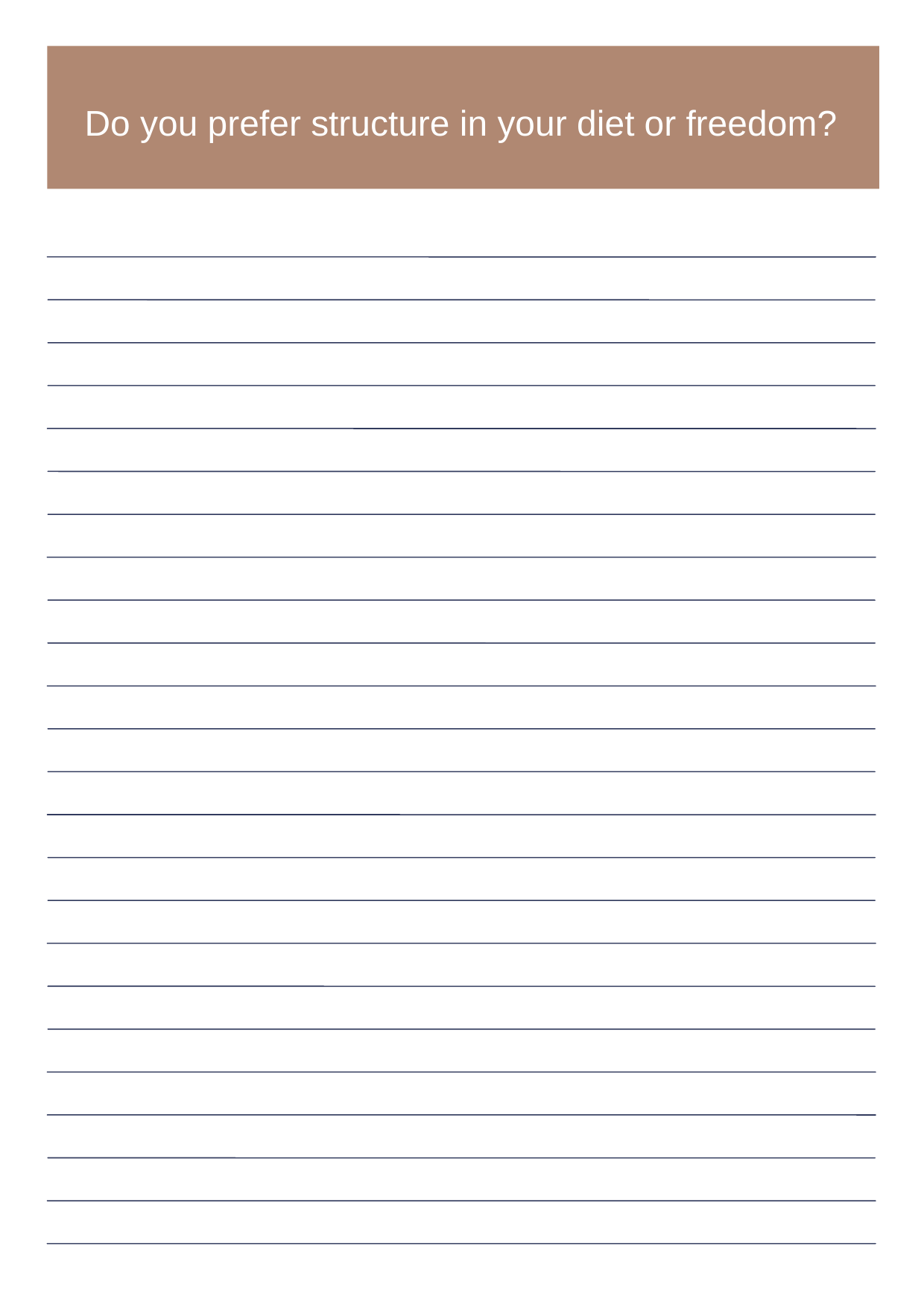

Do you prefer structure in your diet or freedom?